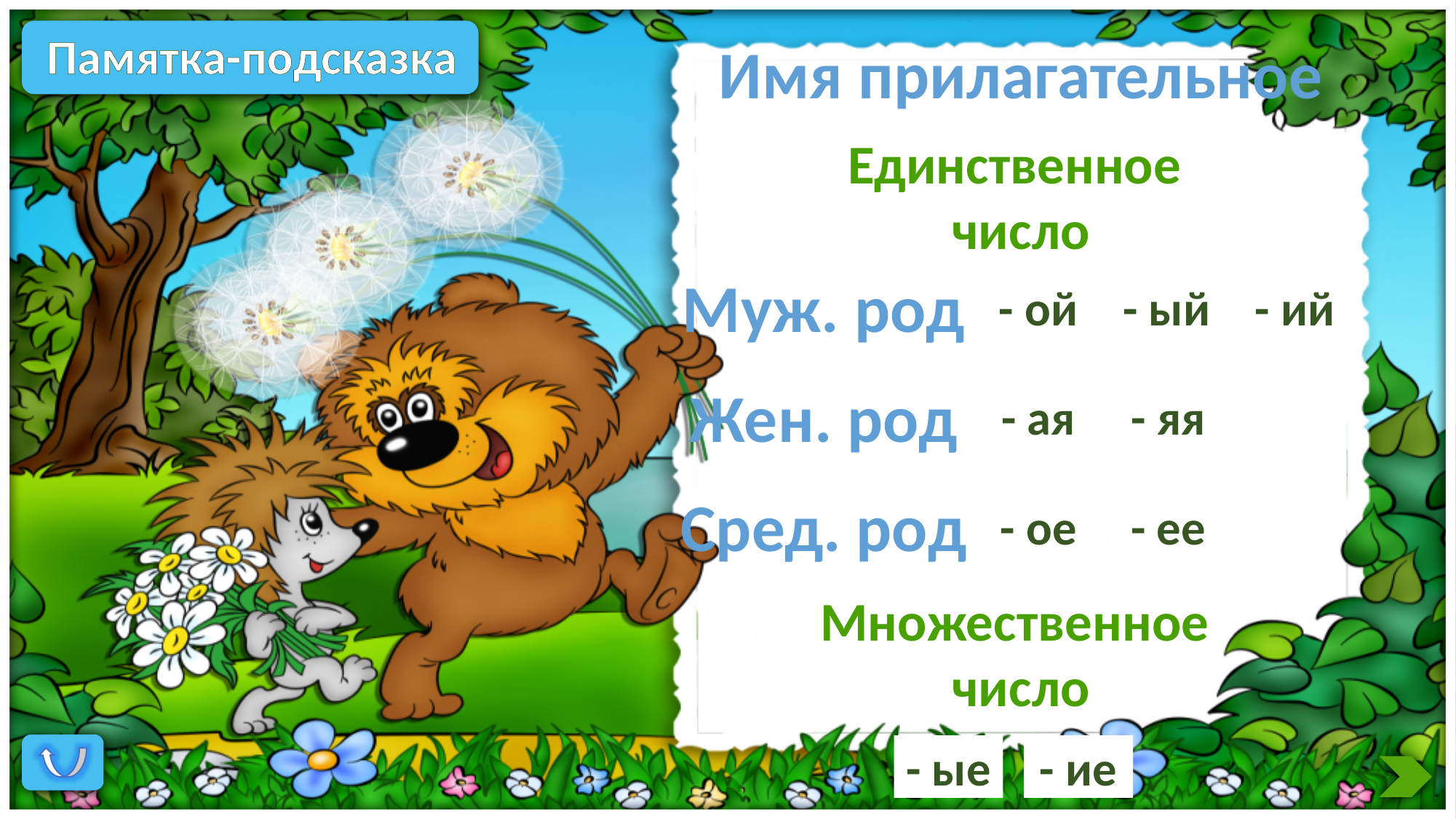

Памятка-подсказка

Имя прилагательное
Единственное
число
Муж. род
- ой
- ый
- ий
Жен. род
- ая
- яя
Сред. род
- ое
- ее
Множественное
число

- ые
- ие